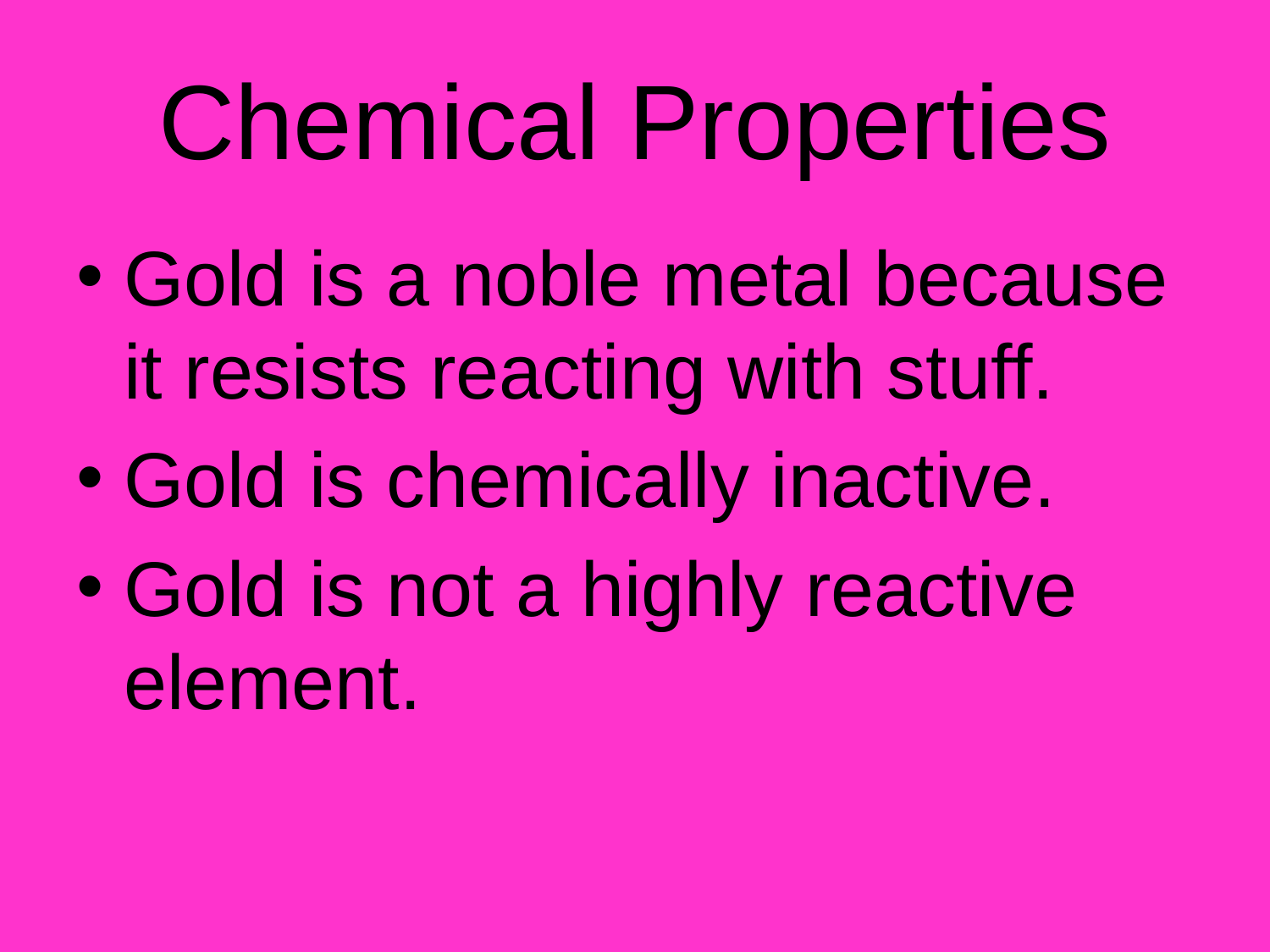

# Chemical Properties
Gold is a noble metal because it resists reacting with stuff.
Gold is chemically inactive.
Gold is not a highly reactive element.